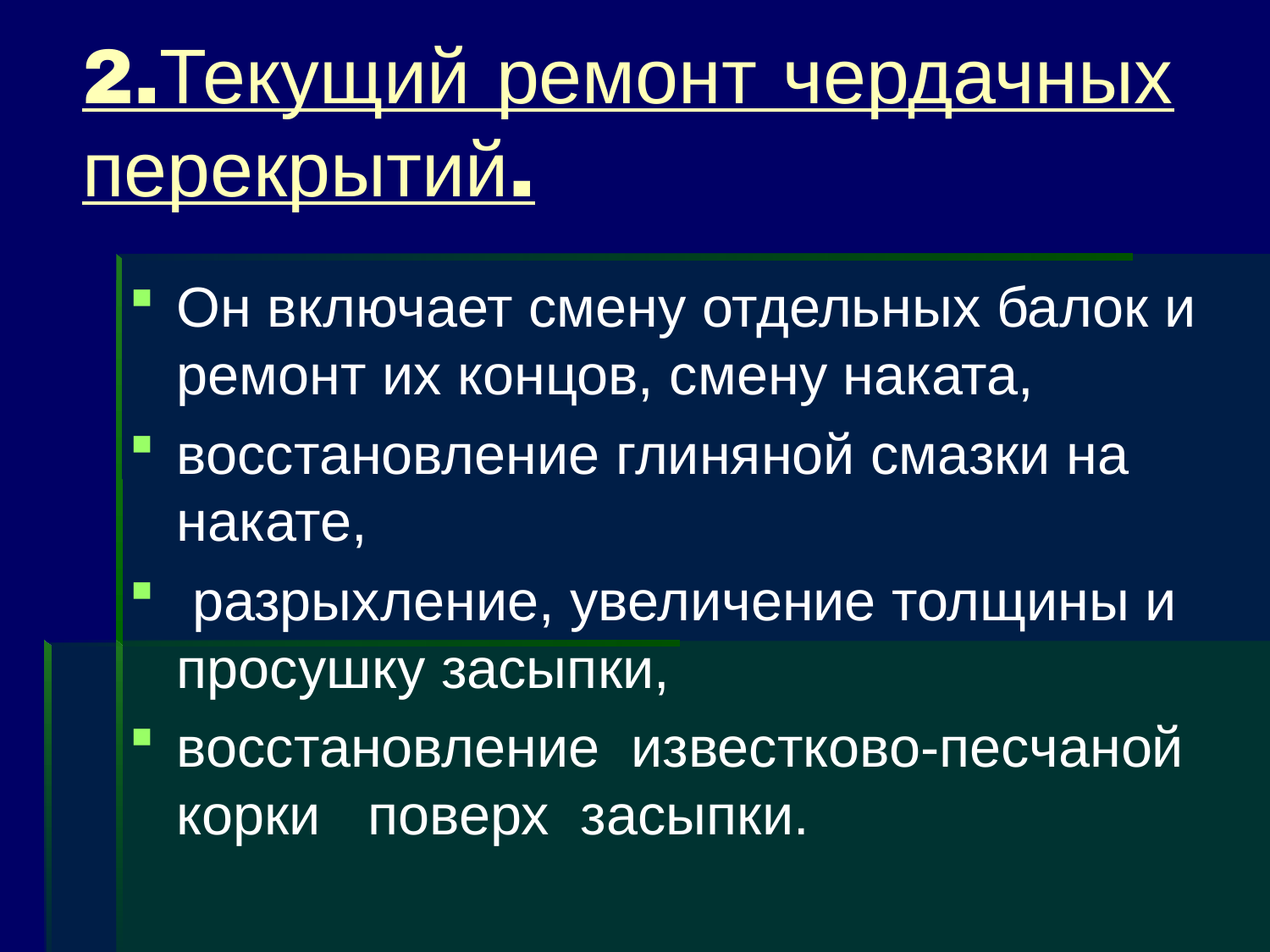

# 2.Текущий ремонт чердачных перекрытий.
Он включает смену отдельных балок и ремонт их концов, смену наката,
восстановление глиняной смазки на накате,
 разрыхление, увеличение толщины и просушку засыпки,
восстановление  известково-песчаной  корки   поверх  засыпки.